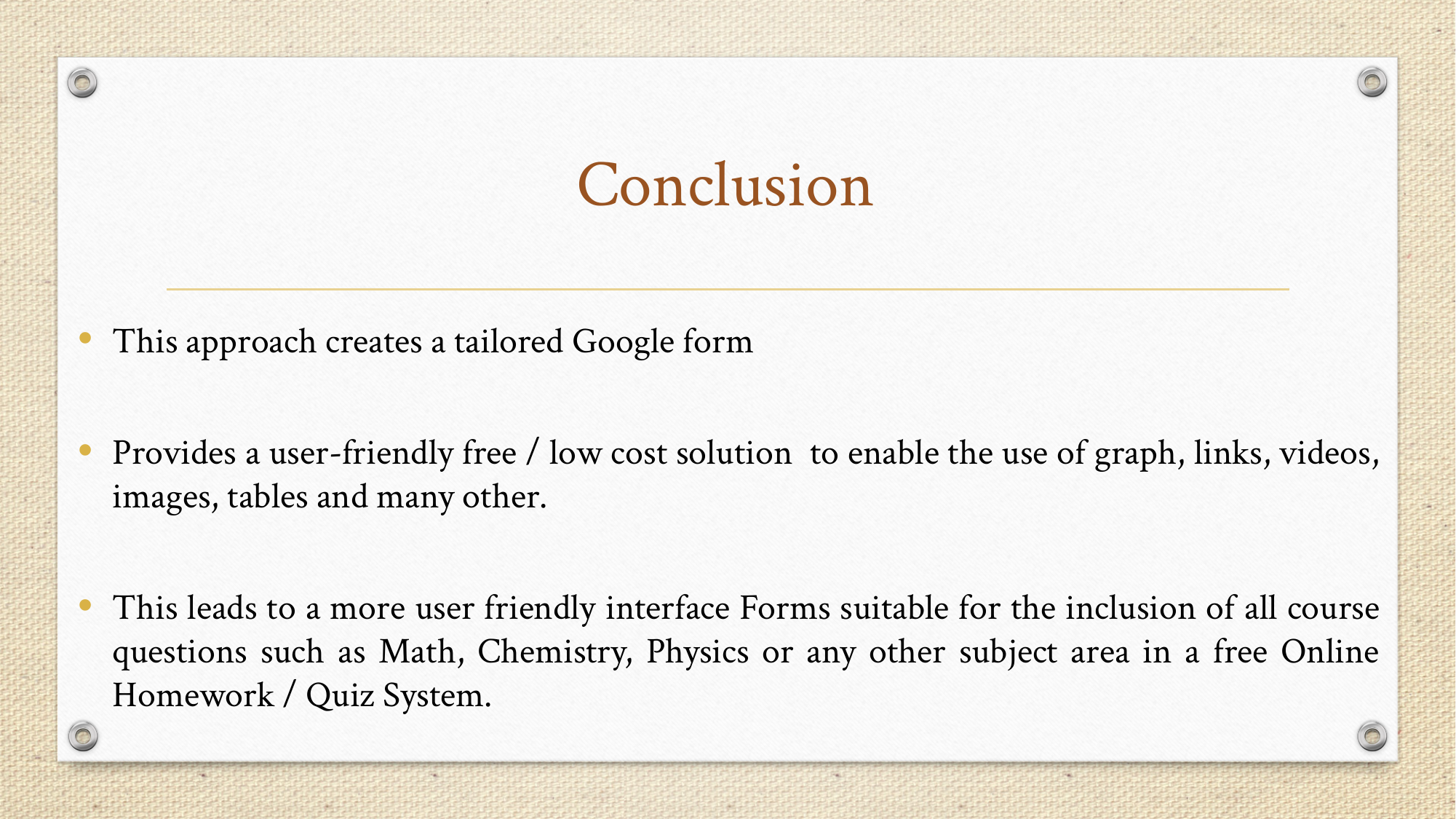

# Conclusion
This approach creates a tailored Google form

Provides a user-friendly free / low cost solution  to enable the use of graph, links, videos, images, tables and many other.

This leads to a more user friendly interface Forms suitable for the inclusion of all course questions such as Math, Chemistry, Physics or any other subject area in a free Online Homework / Quiz System.